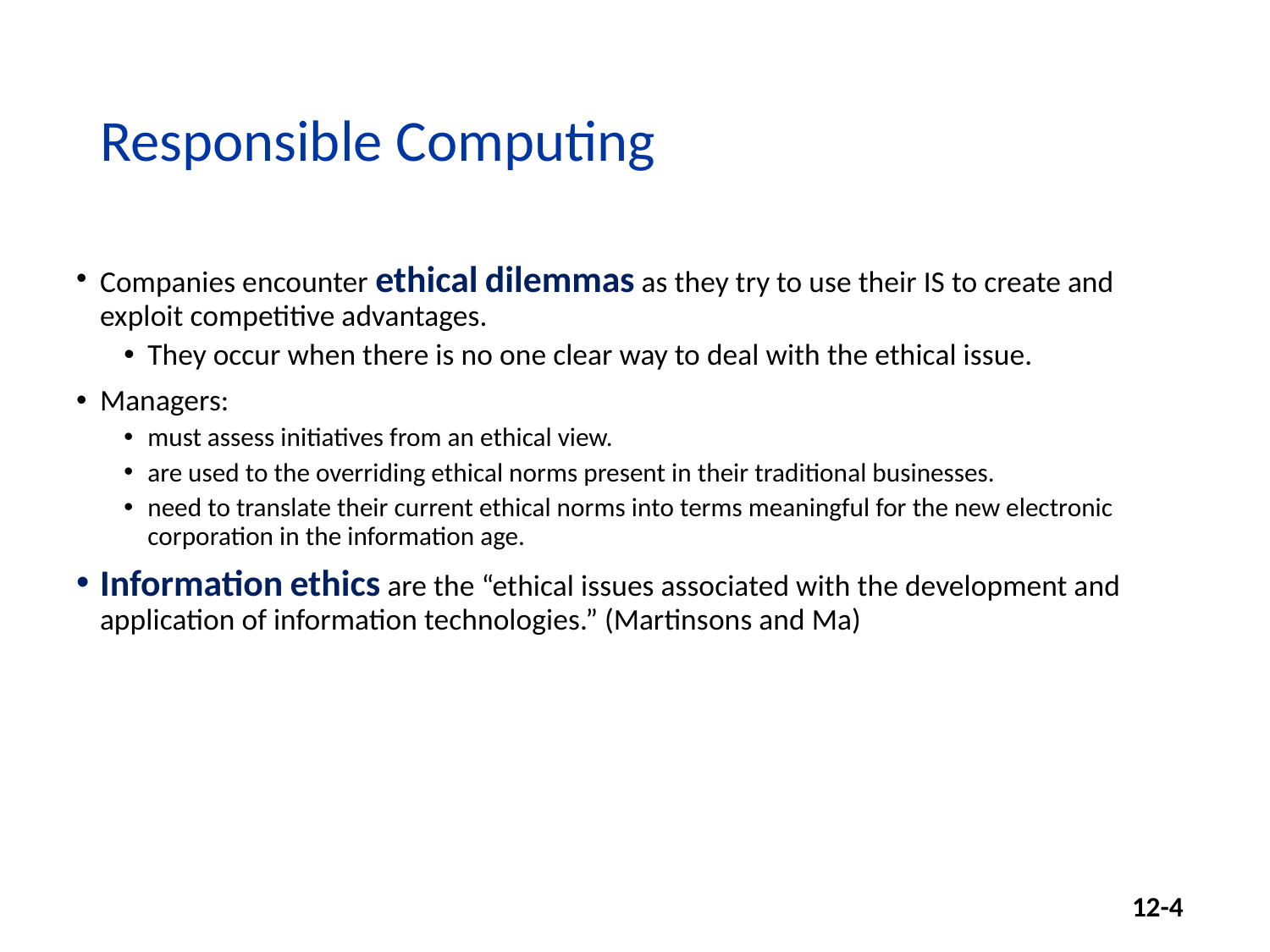

# Responsible Computing
Companies encounter ethical dilemmas as they try to use their IS to create and exploit competitive advantages.
They occur when there is no one clear way to deal with the ethical issue.
Managers:
must assess initiatives from an ethical view.
are used to the overriding ethical norms present in their traditional businesses.
need to translate their current ethical norms into terms meaningful for the new electronic corporation in the information age.
Information ethics are the “ethical issues associated with the development and application of information technologies.” (Martinsons and Ma)